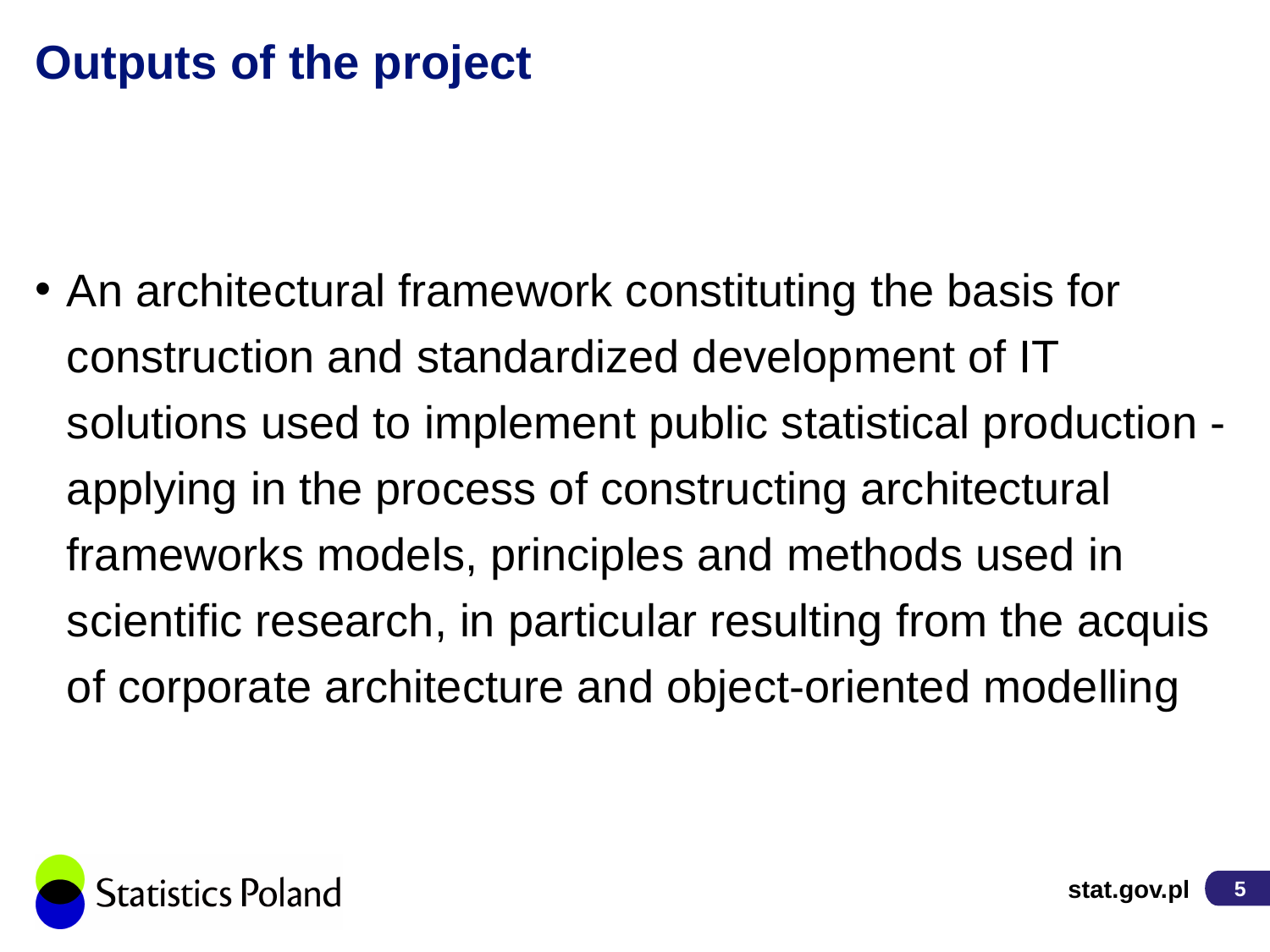

# Outputs of the project
An architectural framework constituting the basis for construction and standardized development of IT solutions used to implement public statistical production - applying in the process of constructing architectural frameworks models, principles and methods used in scientific research, in particular resulting from the acquis of corporate architecture and object-oriented modelling